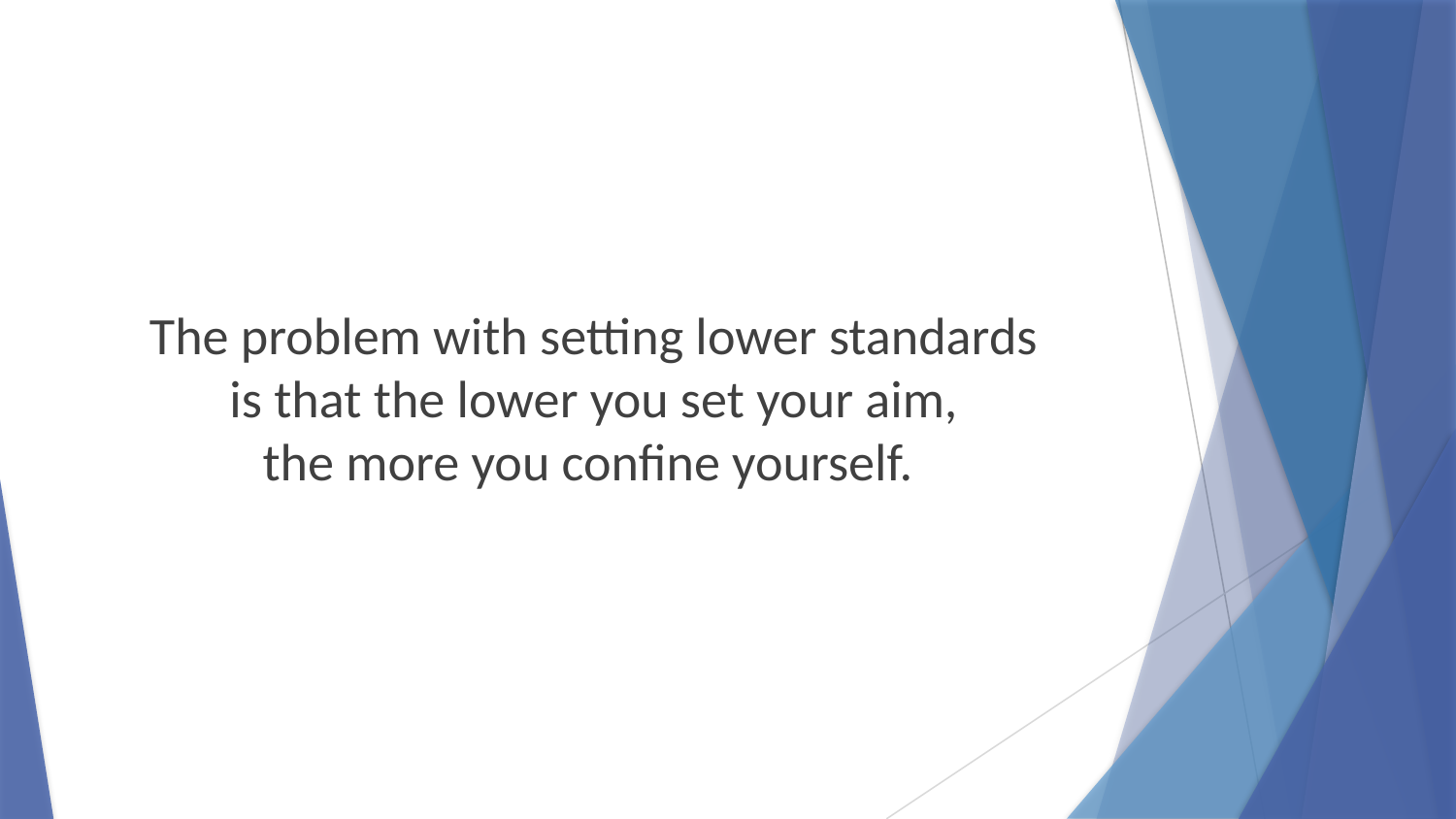

The problem with setting lower standards
is that the lower you set your aim,
the more you confine yourself.